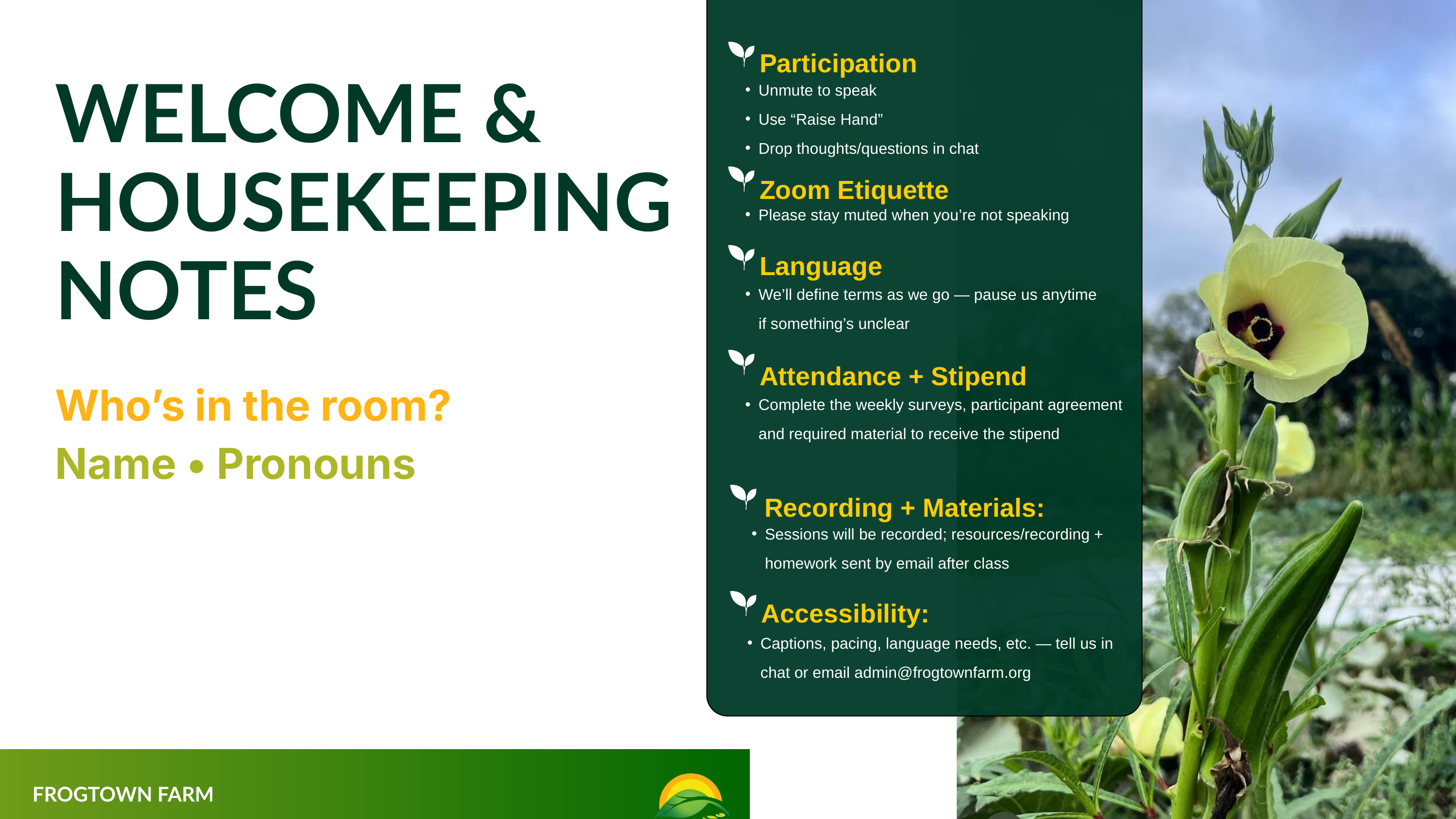

Participation

Unmute to speak
Use “Raise Hand”
Drop thoughts/questions in chat
WELCOME & HOUSEKEEPING NOTES
Zoom Etiquette

Please stay muted when you’re not speaking
Language

We’ll define terms as we go — pause us anytime if something’s unclear
Attendance + Stipend

Who’s in the room?
Name • Pronouns

Complete the weekly surveys, participant agreement  and required material to receive the stipend
Recording + Materials:

Sessions will be recorded; resources/recording + homework sent by email after class
Accessibility:

Captions, pacing, language needs, etc. — tell us in chat or email admin@frogtownfarm.org

FROGTOWN FARM